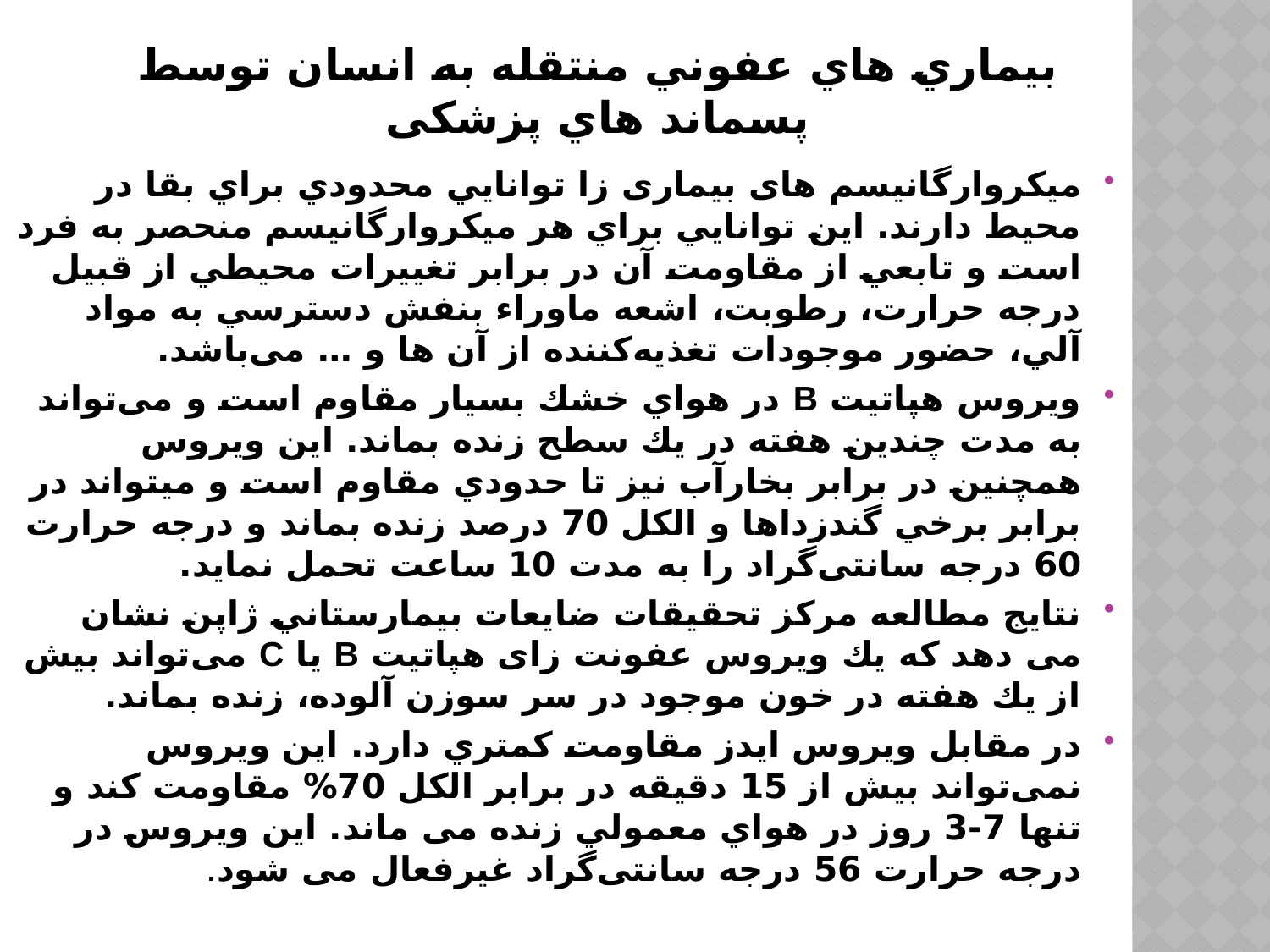

# بيماري‌ هاي عفوني منتقله به انسان توسط پسماند هاي پزشکی
میکروارگانیسم‌ های بیماری ‌زا توانايي محدودي براي بقا در محيط دارند. اين توانايي براي هر ميكروارگانيسم منحصر به ‌فرد است و تابعي از مقاومت آن در برابر تغییرات محيطي از قبيل درجه حرارت، رطوبت، اشعه ماوراء بنفش دسترسي به مواد آلي، حضور موجودات تغذیه‌کننده از آن ها و … می‌باشد.
ويروس هپاتيت B در هواي خشك بسيار مقاوم است و می‌تواند به مدت چندين هفته در يك سطح زنده بماند. اين ويروس همچنين در برابر بخارآب نيز تا حدودي مقاوم است و مي‎تواند در برابر برخي گندزداها و الكل 70 درصد زنده بماند و درجه حرارت 60 درجه سانتی‌گراد را به مدت 10 ساعت تحمل نمايد.
نتایج مطالعه مركز تحقيقات ضايعات بيمارستاني ژاپن نشان می دهد كه يك ويروس عفونت ‌زای هپاتيت B يا C می‌تواند بيش از يك هفته در خون موجود در سر سوزن آلوده، زنده بماند.
در مقابل ويروس ايدز مقاومت كمتري دارد. اين ويروس نمی‌تواند بيش از 15 دقيقه در برابر الكل 70% مقاومت كند و تنها 7-3 روز در هواي معمولي زنده می ‌ماند. اين ويروس در درجه حرارت 56 درجه سانتی‌گراد غيرفعال می ‌شود.